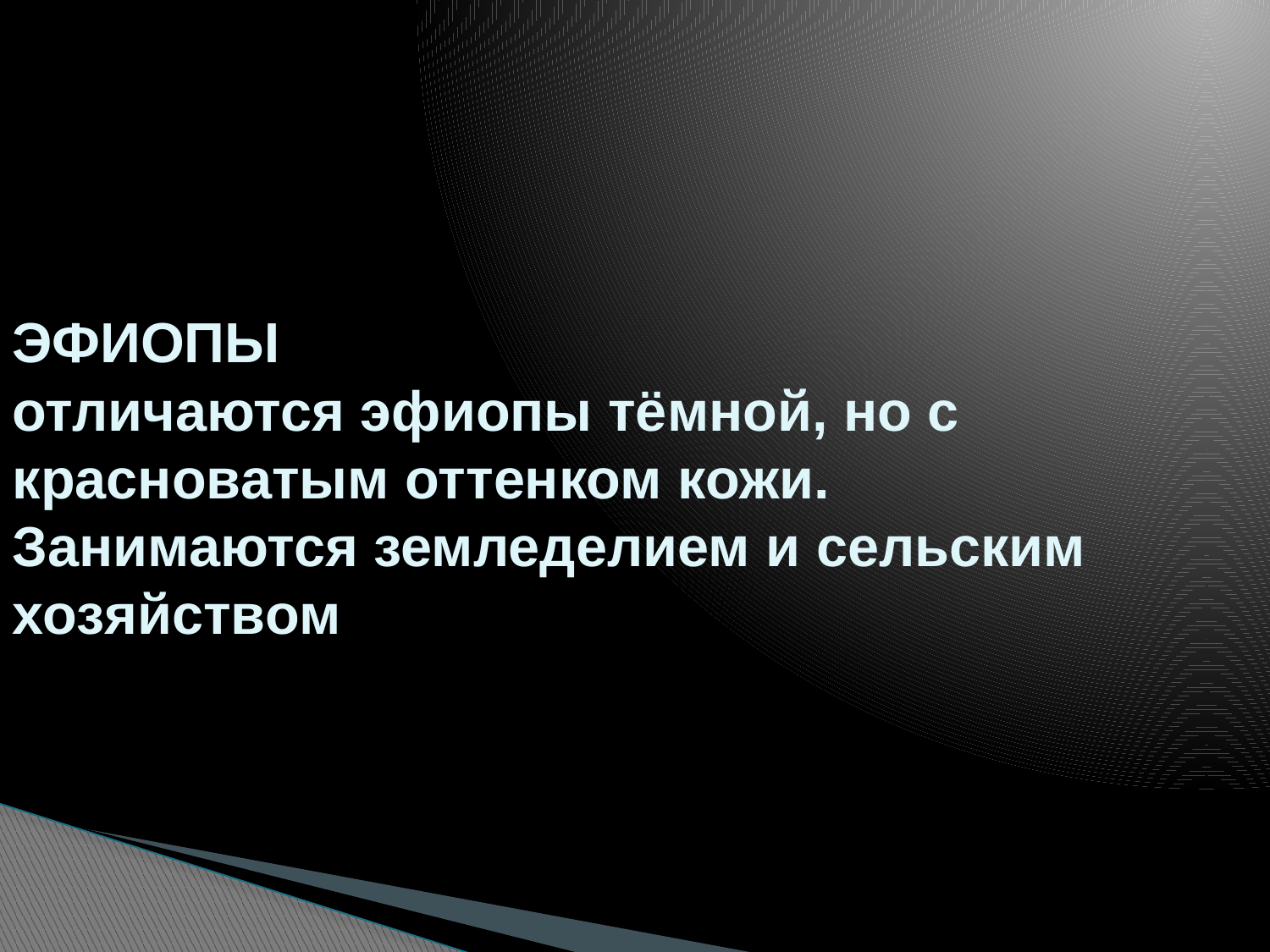

# ЭФИОПЫ отличаются эфиопы тёмной, но с красноватым оттенком кожи. Занимаются земледелием и сельским хозяйством